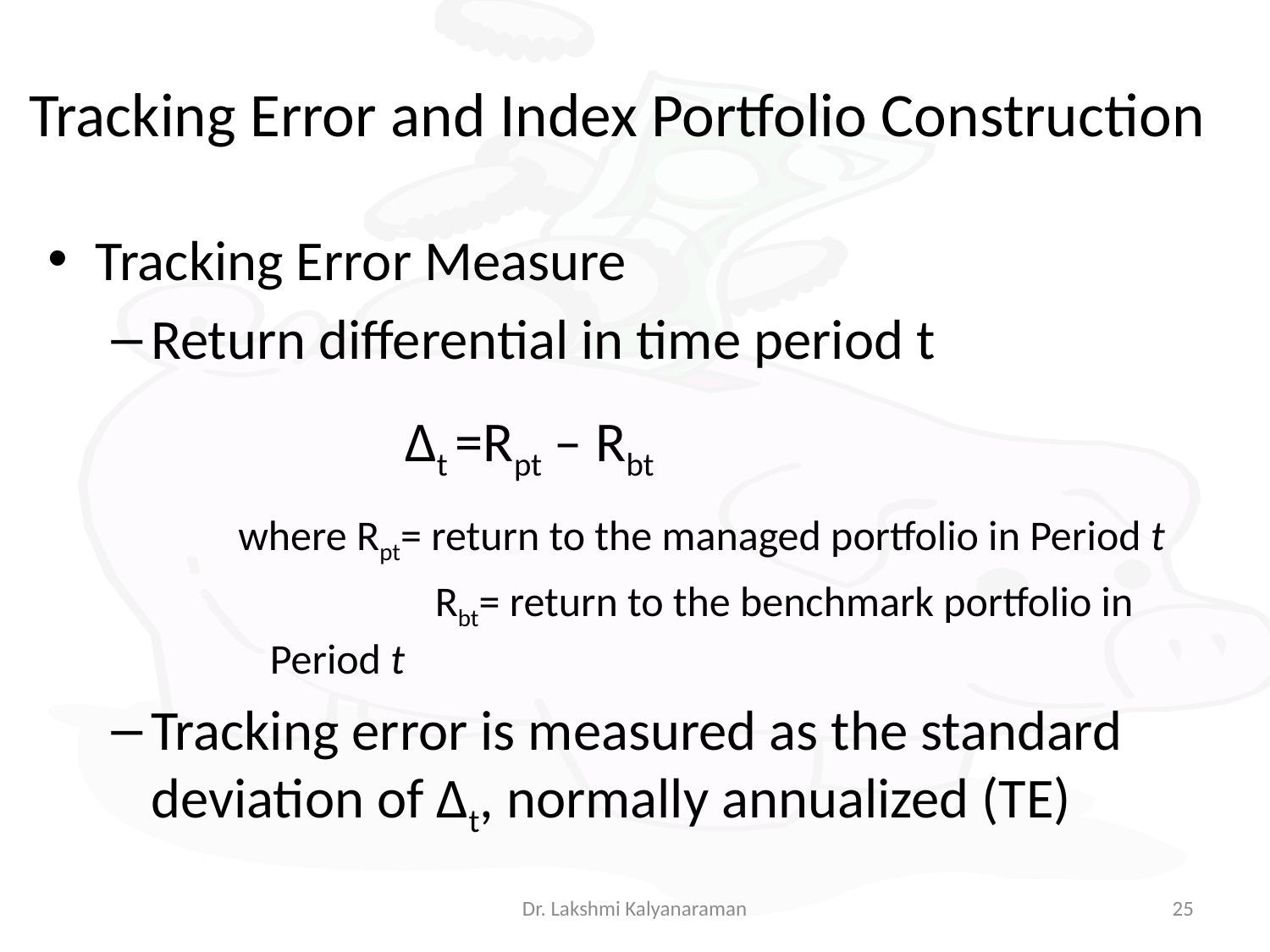

# Tracking Error and Index Portfolio Construction
Tracking Error Measure
Return differential in time period t
			Δt =Rpt – Rbt
where Rpt= return to the managed portfolio in Period t
		    Rbt= return to the benchmark portfolio in Period t
Tracking error is measured as the standard deviation of Δt, normally annualized (TE)
Dr. Lakshmi Kalyanaraman
25